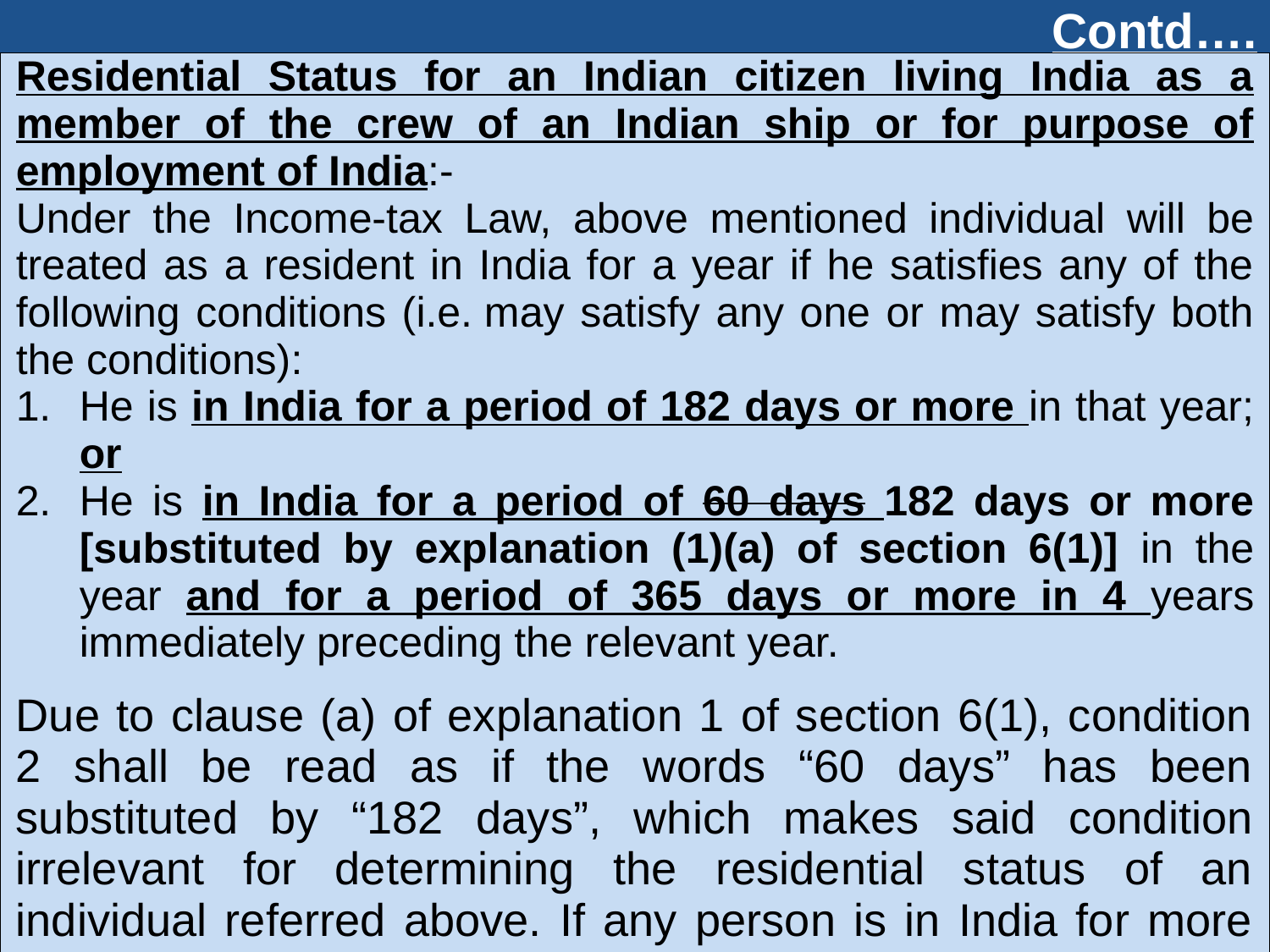

# Contd….
| Residential Status for an Indian citizen living India as a member of the crew of an Indian ship or for purpose of employment of India:- Under the Income-tax Law, above mentioned individual will be treated as a resident in India for a year if he satisfies any of the following conditions (i.e. may satisfy any one or may satisfy both the conditions): He is in India for a period of 182 days or more in that year; or He is in India for a period of 60 days 182 days or more [substituted by explanation (1)(a) of section 6(1)] in the year and for a period of 365 days or more in 4 years immediately preceding the relevant year. Due to clause (a) of explanation 1 of section 6(1), condition 2 shall be read as if the words “60 days” has been substituted by “182 days”, which makes said condition irrelevant for determining the residential status of an individual referred above. If any person is in India for more then 182 days then he will become resident of India by virtue of condition laid down in point (1). In other words if such person were in India for 365 days or more during the 4 preceding years and 60 days or more in the relevant previous year, he will not be treated as resident. |
| --- |
148